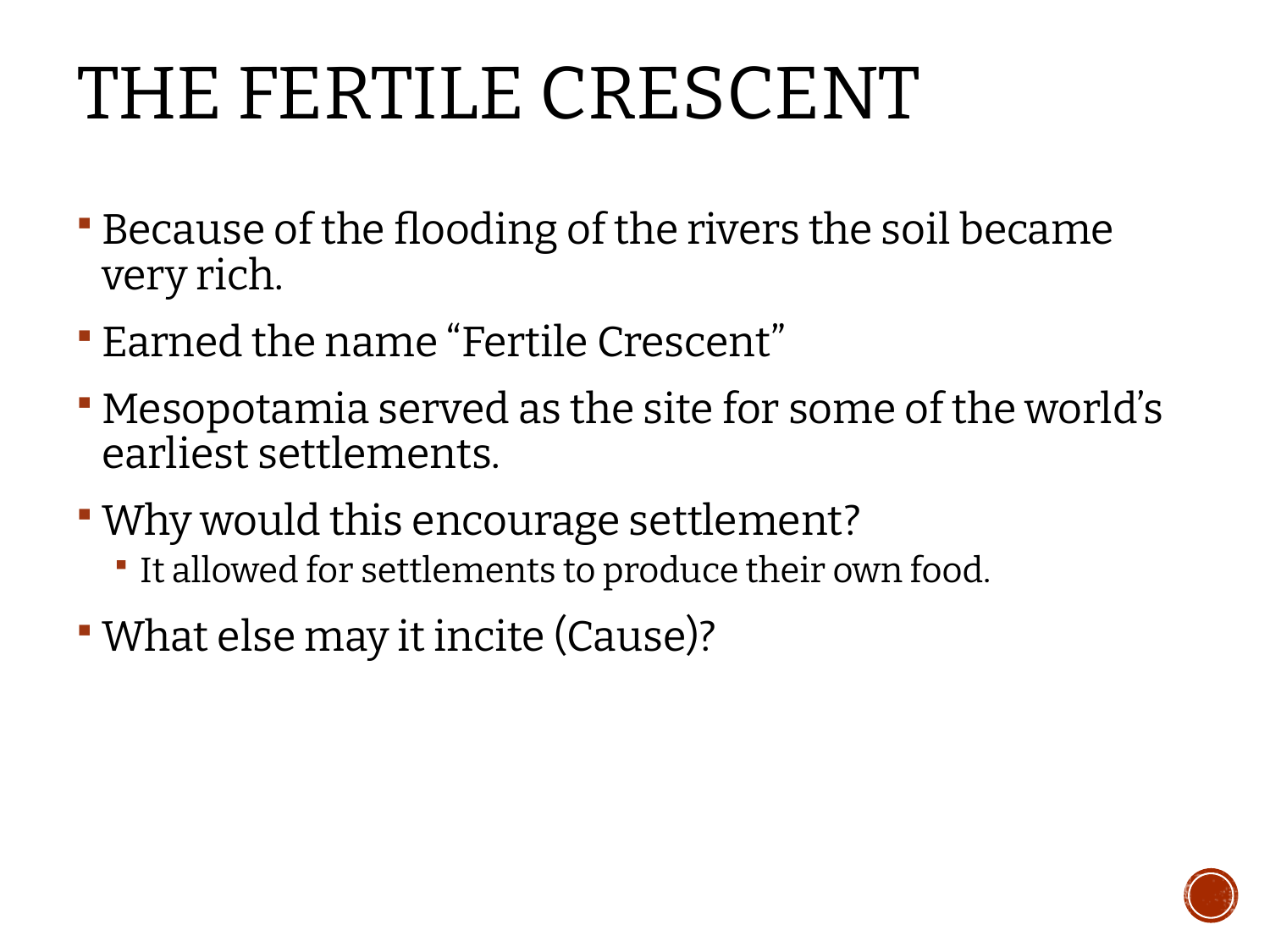

# The Fertile Crescent
Because of the flooding of the rivers the soil became very rich.
Earned the name “Fertile Crescent”
Mesopotamia served as the site for some of the world’s earliest settlements.
Why would this encourage settlement?
It allowed for settlements to produce their own food.
What else may it incite (Cause)?